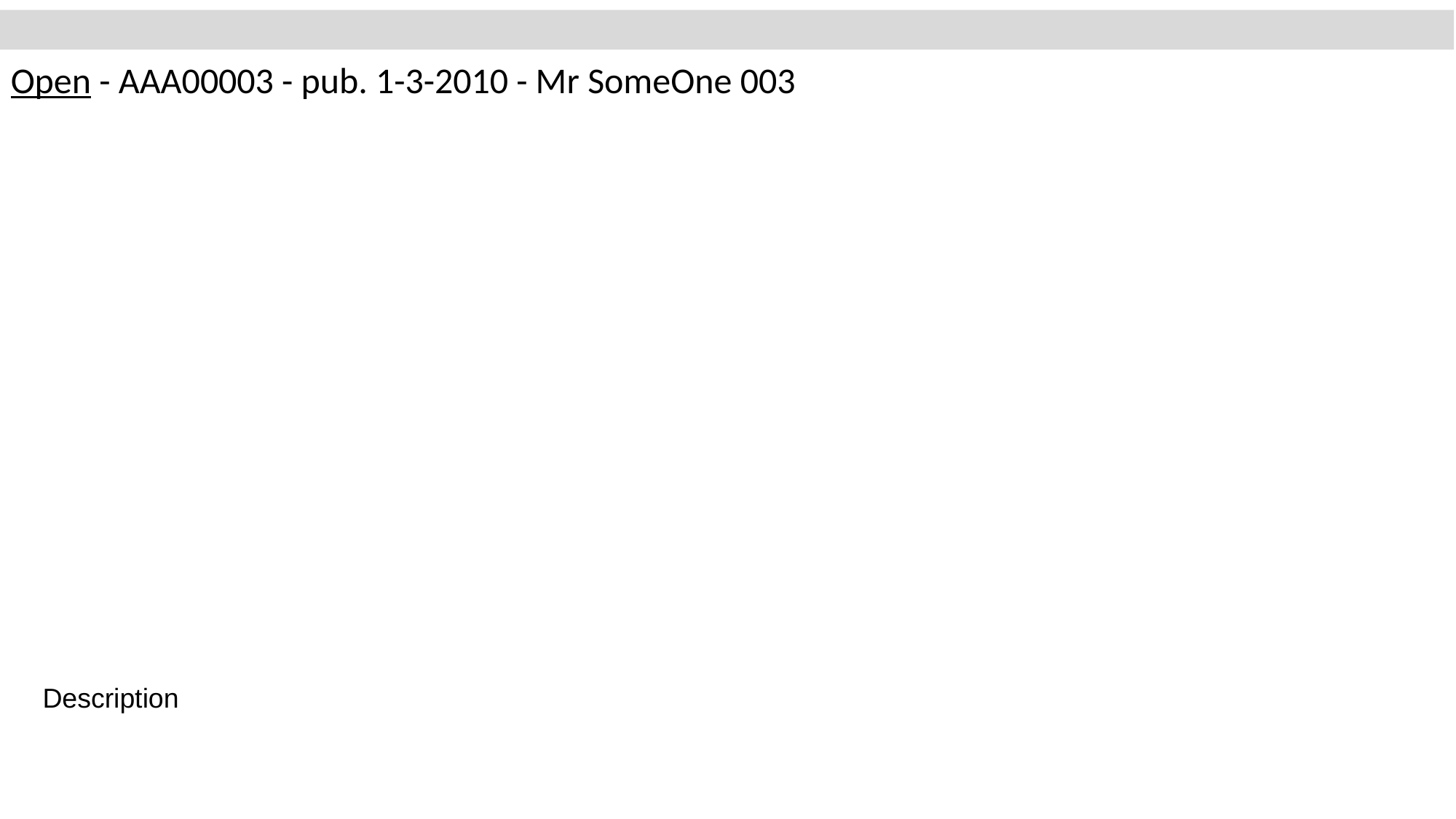

Open - AAA00003 - pub. 1-3-2010 - Mr SomeOne 003
Description